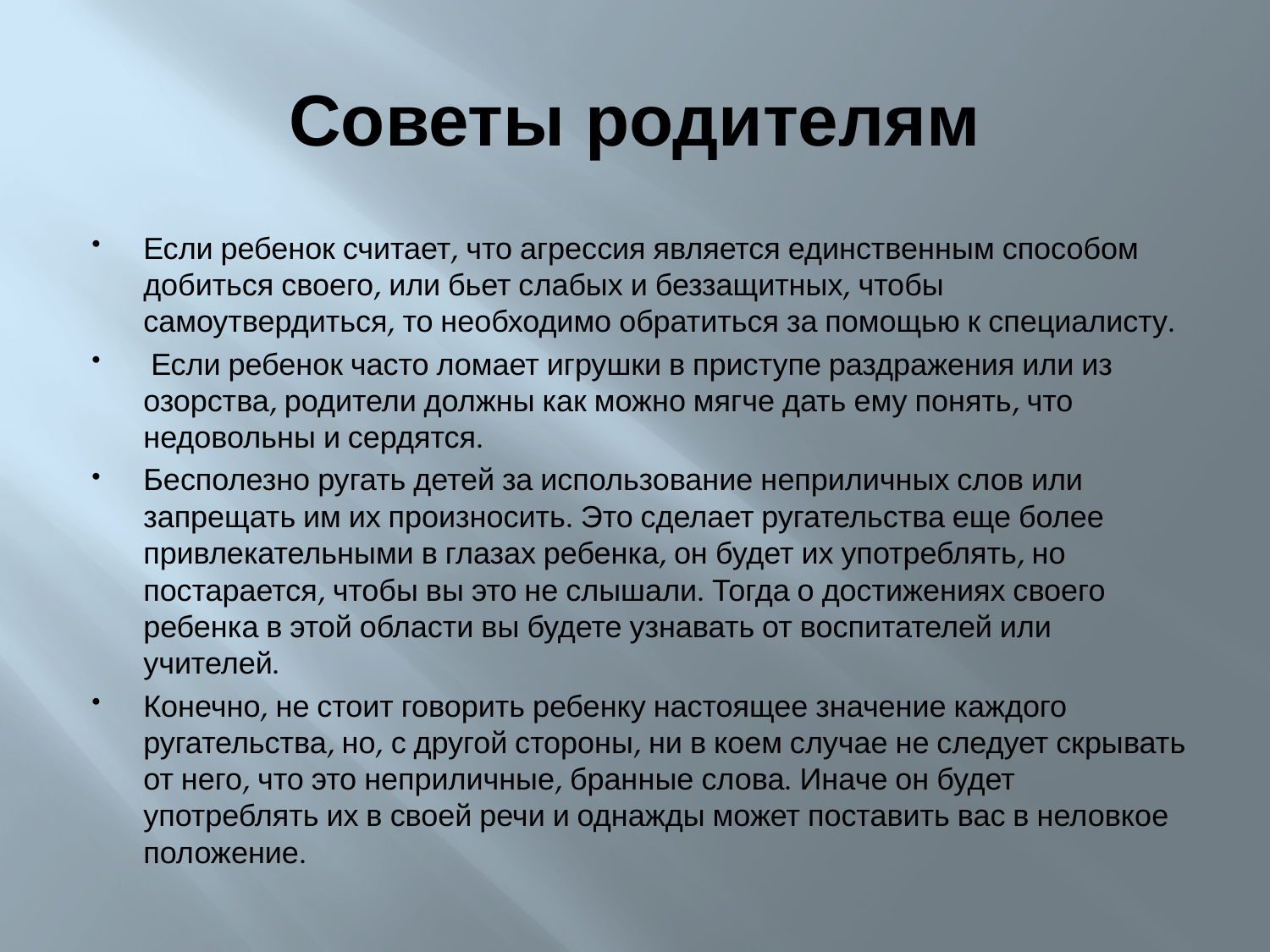

# Советы родителям
Если ребенок считает, что агрессия является единственным способом добиться своего, или бьет слабых и беззащитных, чтобы самоутвердиться, то необходимо обратиться за помощью к специалисту.
 Если ребенок часто ломает игрушки в приступе раздражения или из озорства, родители должны как можно мягче дать ему понять, что недовольны и сердятся.
Бесполезно ругать детей за использование неприличных слов или запрещать им их произносить. Это сделает ругательства еще более привлекательными в глазах ребенка, он будет их употреблять, но постарается, чтобы вы это не слышали. Тогда о достижениях своего ребенка в этой области вы будете узнавать от воспитателей или учителей.
Конечно, не стоит говорить ребенку настоящее значение каждого ругательства, но, с другой стороны, ни в коем случае не следует скрывать от него, что это неприличные, бранные слова. Иначе он будет употреблять их в своей речи и однажды может поставить вас в неловкое положение.